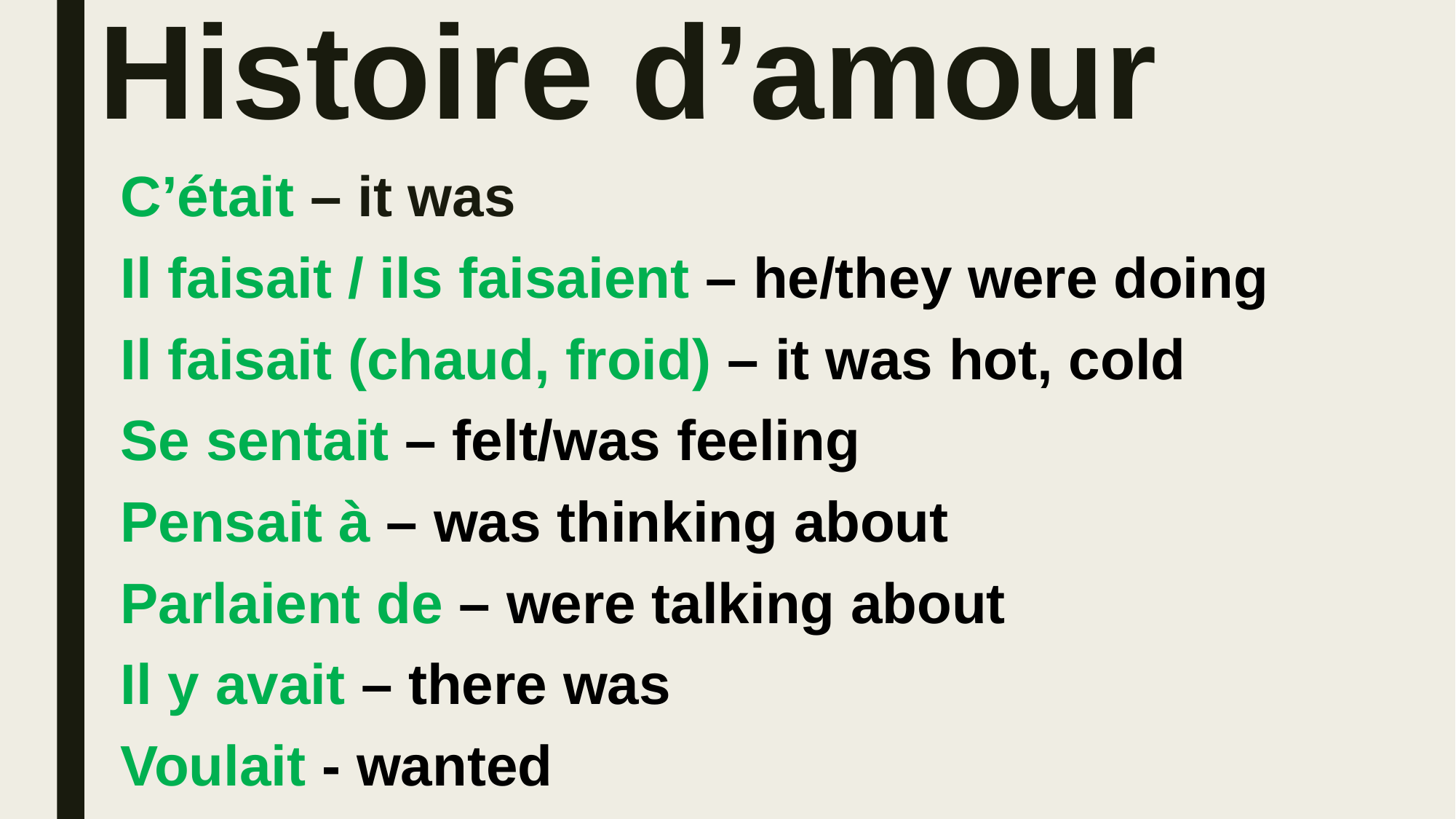

# Histoire d’amour
C’était – it was
Il faisait / ils faisaient – he/they were doing
Il faisait (chaud, froid) – it was hot, cold
Se sentait – felt/was feeling
Pensait à – was thinking about
Parlaient de – were talking about
Il y avait – there was
Voulait - wanted